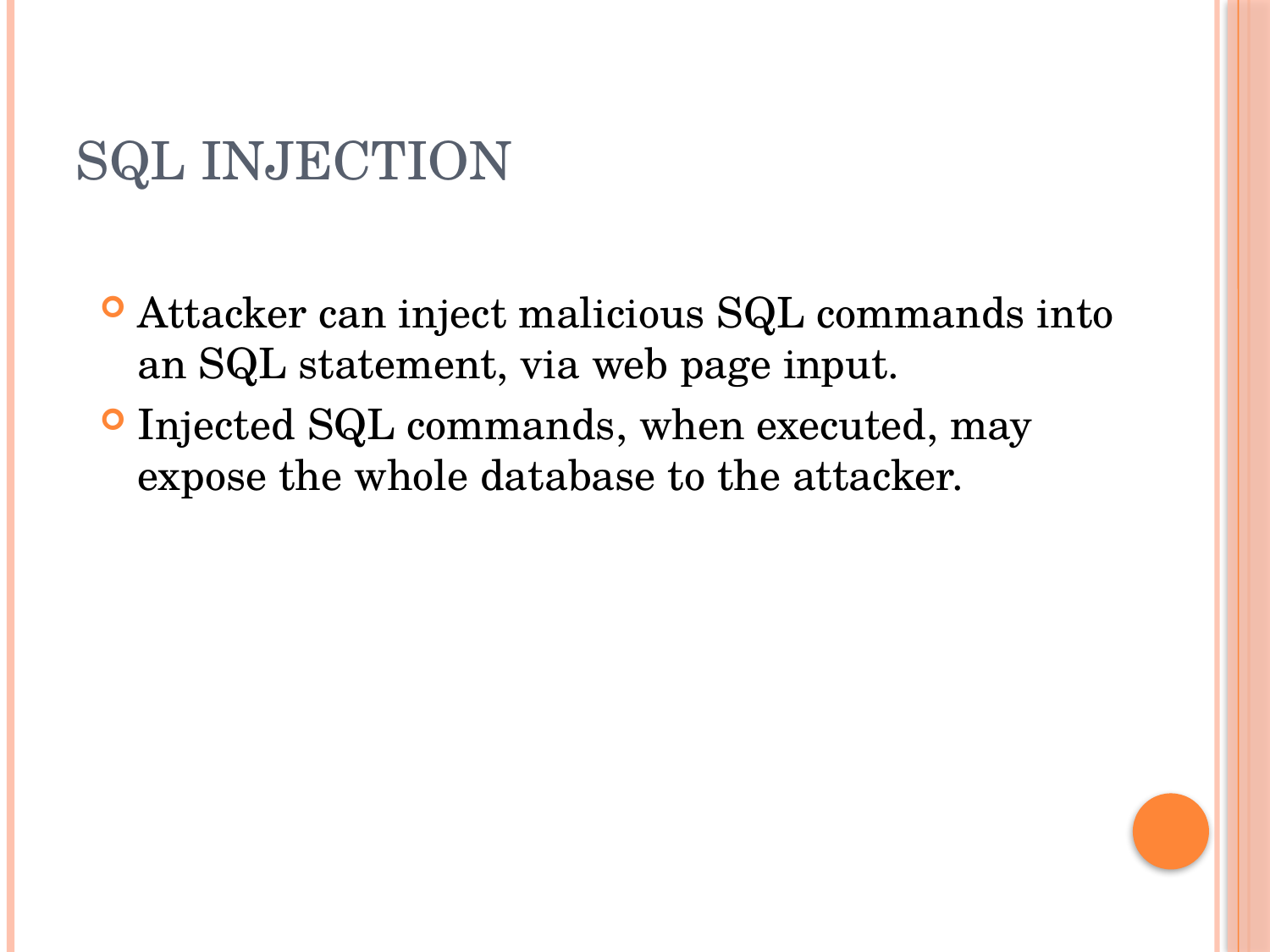

# SQL Injection
Attacker can inject malicious SQL commands into an SQL statement, via web page input.
Injected SQL commands, when executed, may expose the whole database to the attacker.